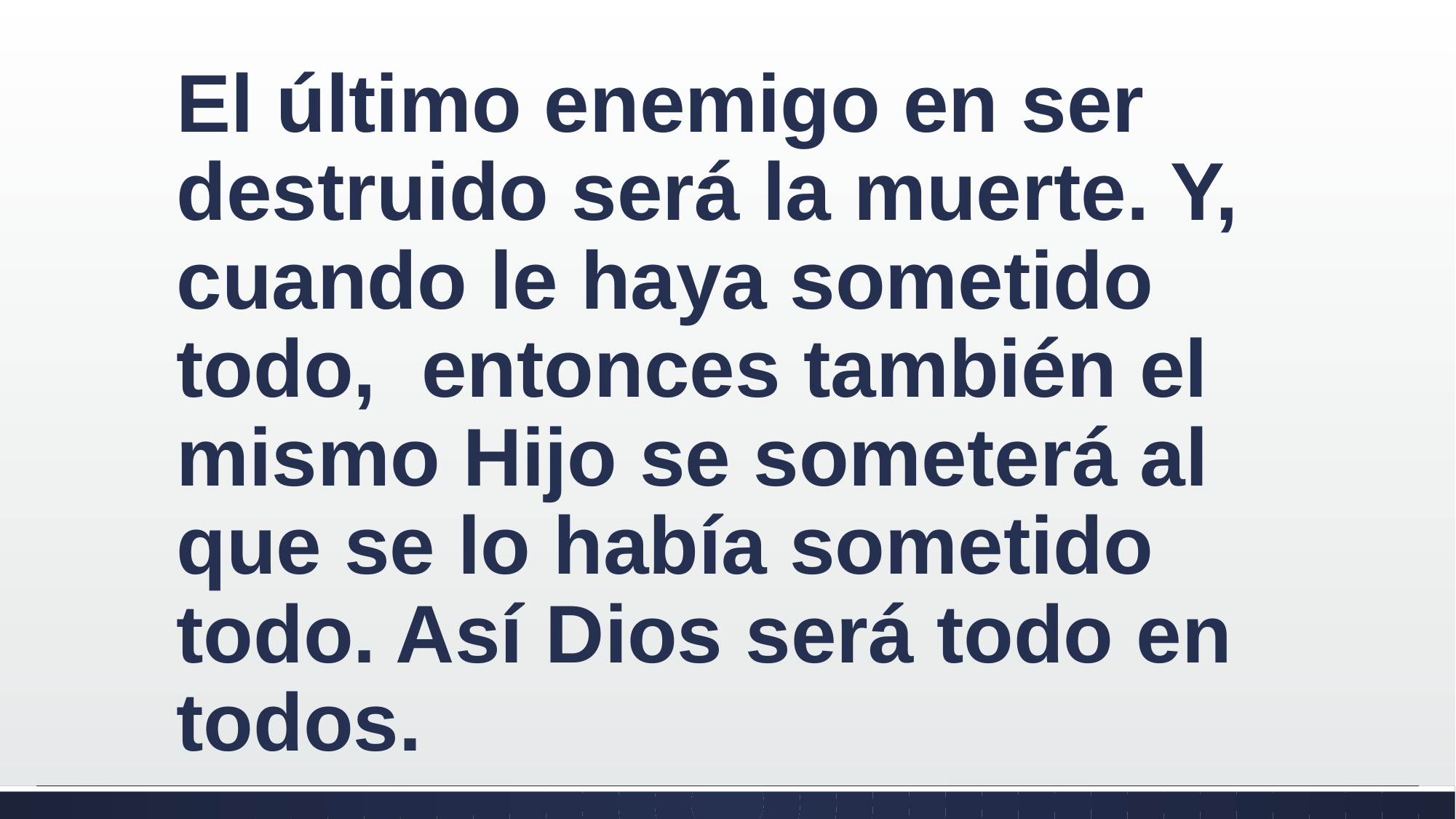

#
El último enemigo en ser destruido será la muerte. Y, cuando le haya sometido todo,  entonces también el mismo Hijo se someterá al que se lo había sometido todo. Así Dios será todo en todos.